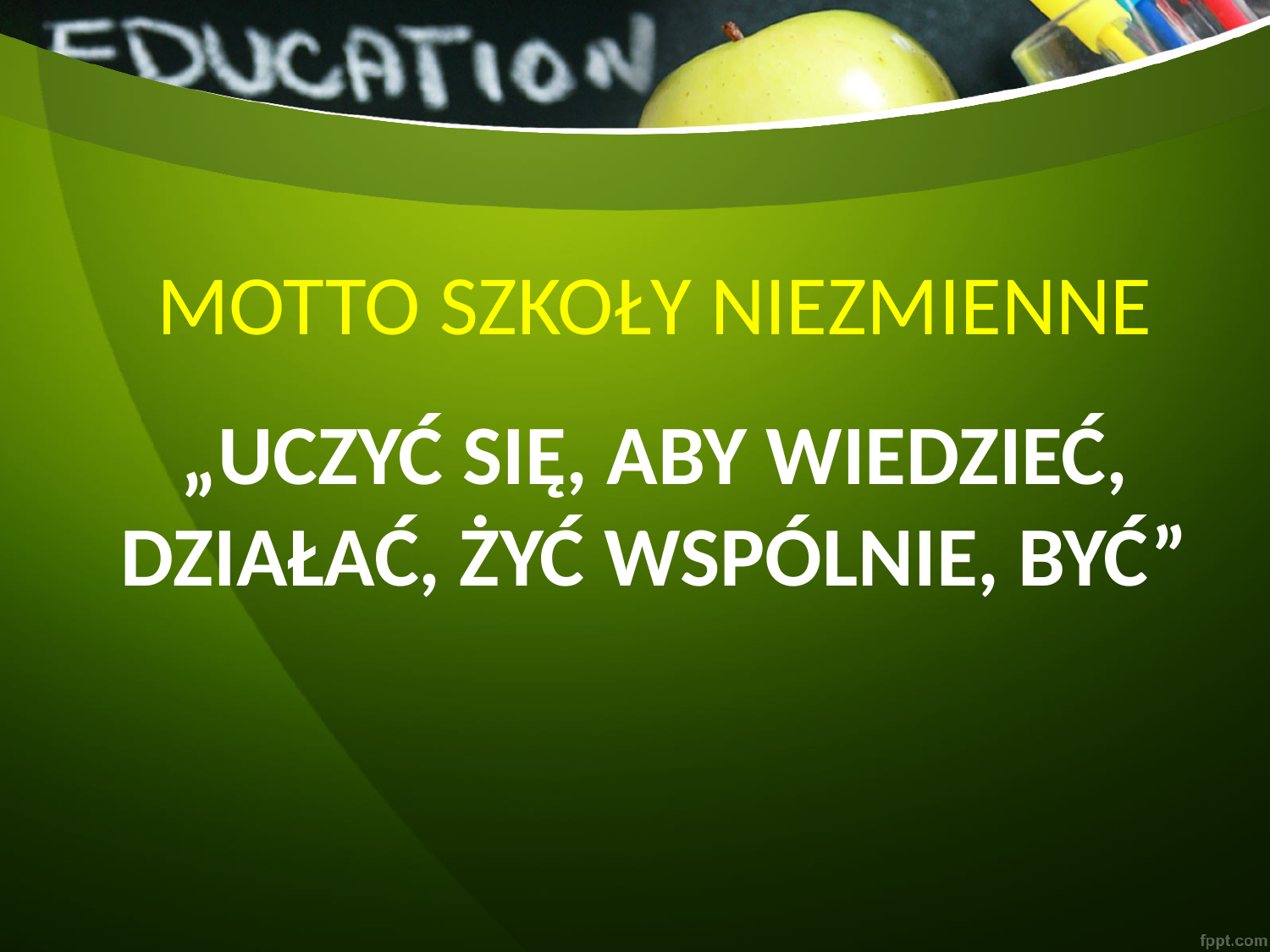

# MOTTO SZKOŁY NIEZMIENNE
„UCZYĆ SIĘ, ABY WIEDZIEĆ, DZIAŁAĆ, ŻYĆ WSPÓLNIE, BYĆ”